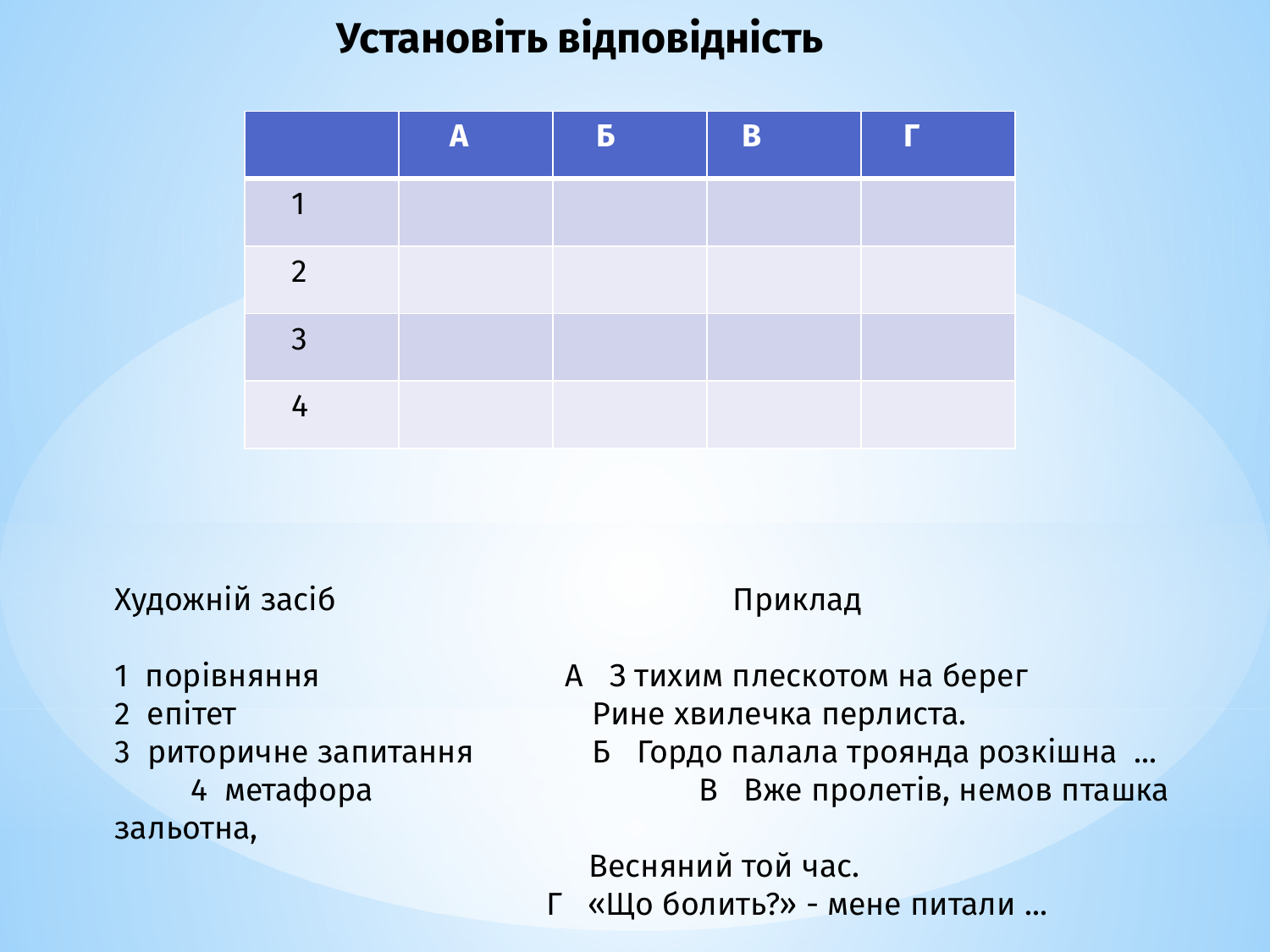

# Установіть відповідність

|  | А | Б | В | Г |
| --- | --- | --- | --- | --- |
| 1 |  |  |  |  |
| 2 |  |  |  |  |
| 3 |  |  |  |  |
| 4 |  |  |  |  |

Художній засіб                                               Приклад

1  порівняння                             А   З тихим плескотом на берег
2  епітет                                          Рине хвилечка перлиста.
3  риторичне запитання              Б   Гордо палала троянда розкішна  ...                 4  метафора	                        В   Вже пролетів, немов пташка зальотна,
                                                        Весняний той час.
                                                   Г   «Що болить?» - мене питали ...